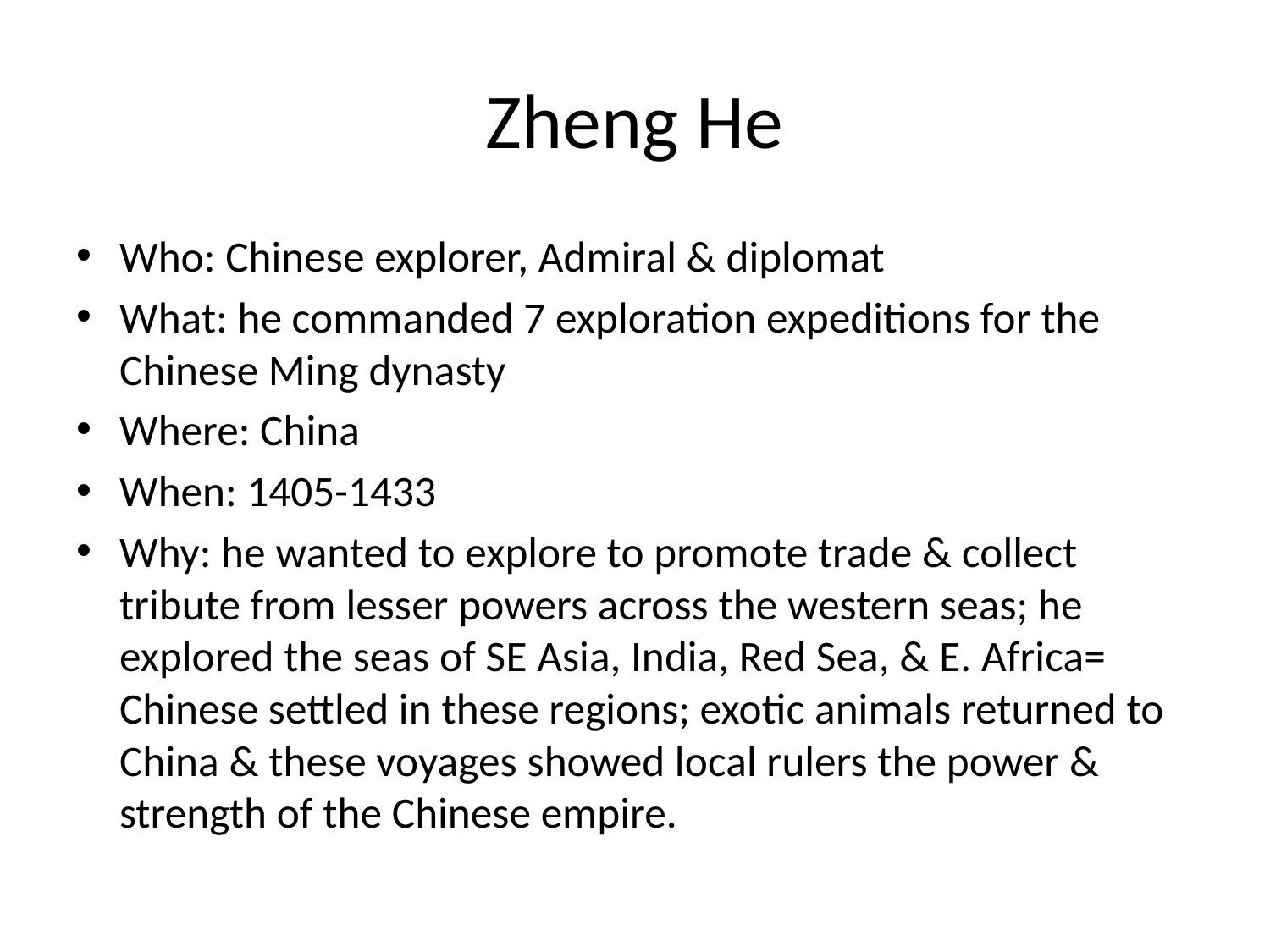

# Zheng He
Who: Chinese explorer, Admiral & diplomat
What: he commanded 7 exploration expeditions for the Chinese Ming dynasty
Where: China
When: 1405-1433
Why: he wanted to explore to promote trade & collect tribute from lesser powers across the western seas; he explored the seas of SE Asia, India, Red Sea, & E. Africa= Chinese settled in these regions; exotic animals returned to China & these voyages showed local rulers the power & strength of the Chinese empire.